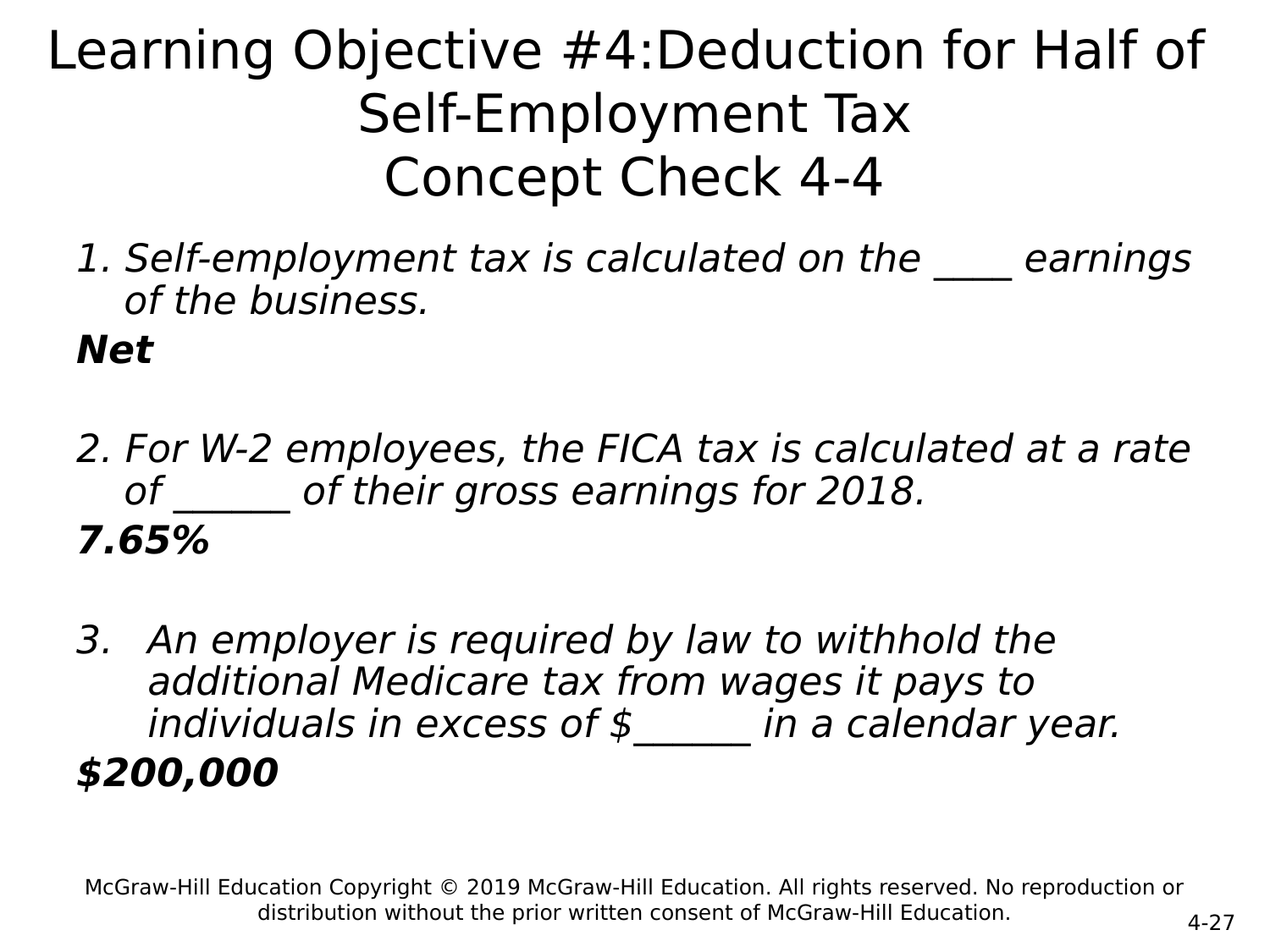

# Learning Objective #4:Deduction for Half of Self-Employment Tax Concept Check 4-4
1. Self-employment tax is calculated on the ____ earnings of the business.
Net

2. For W-2 employees, the FICA tax is calculated at a rate of ______ of their gross earnings for 2018.
7.65%

An employer is required by law to withhold the additional Medicare tax from wages it pays to individuals in excess of $______ in a calendar year.
$200,000
McGraw-Hill Education Copyright © 2019 McGraw-Hill Education. All rights reserved. No reproduction or distribution without the prior written consent of McGraw-Hill Education.
4-27